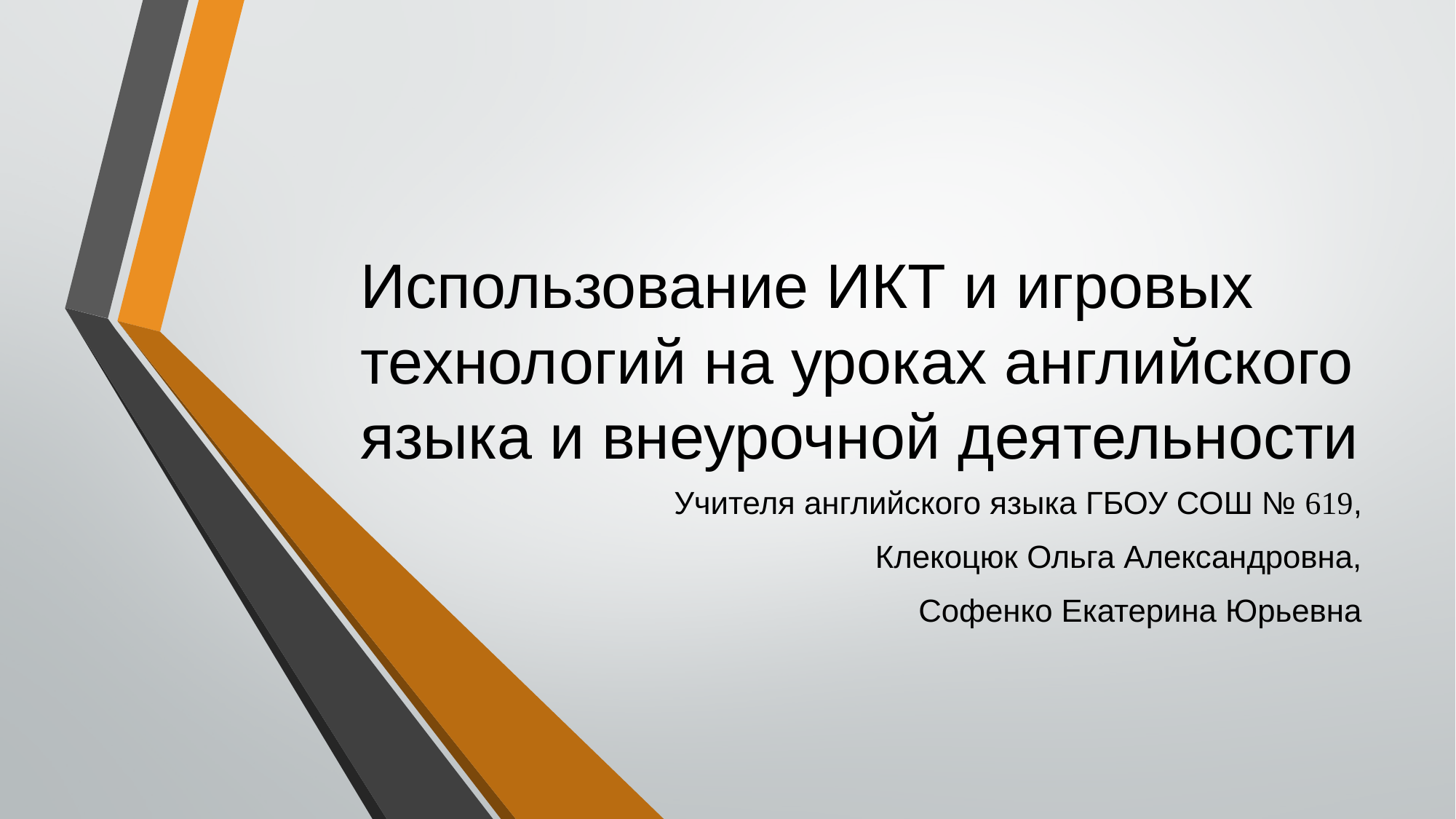

# Использование ИКТ и игровых технологий на уроках английского языка и внеурочной деятельности
Учителя английского языка ГБОУ СОШ № 619,
Клекоцюк Ольга Александровна,
Софенко Екатерина Юрьевна